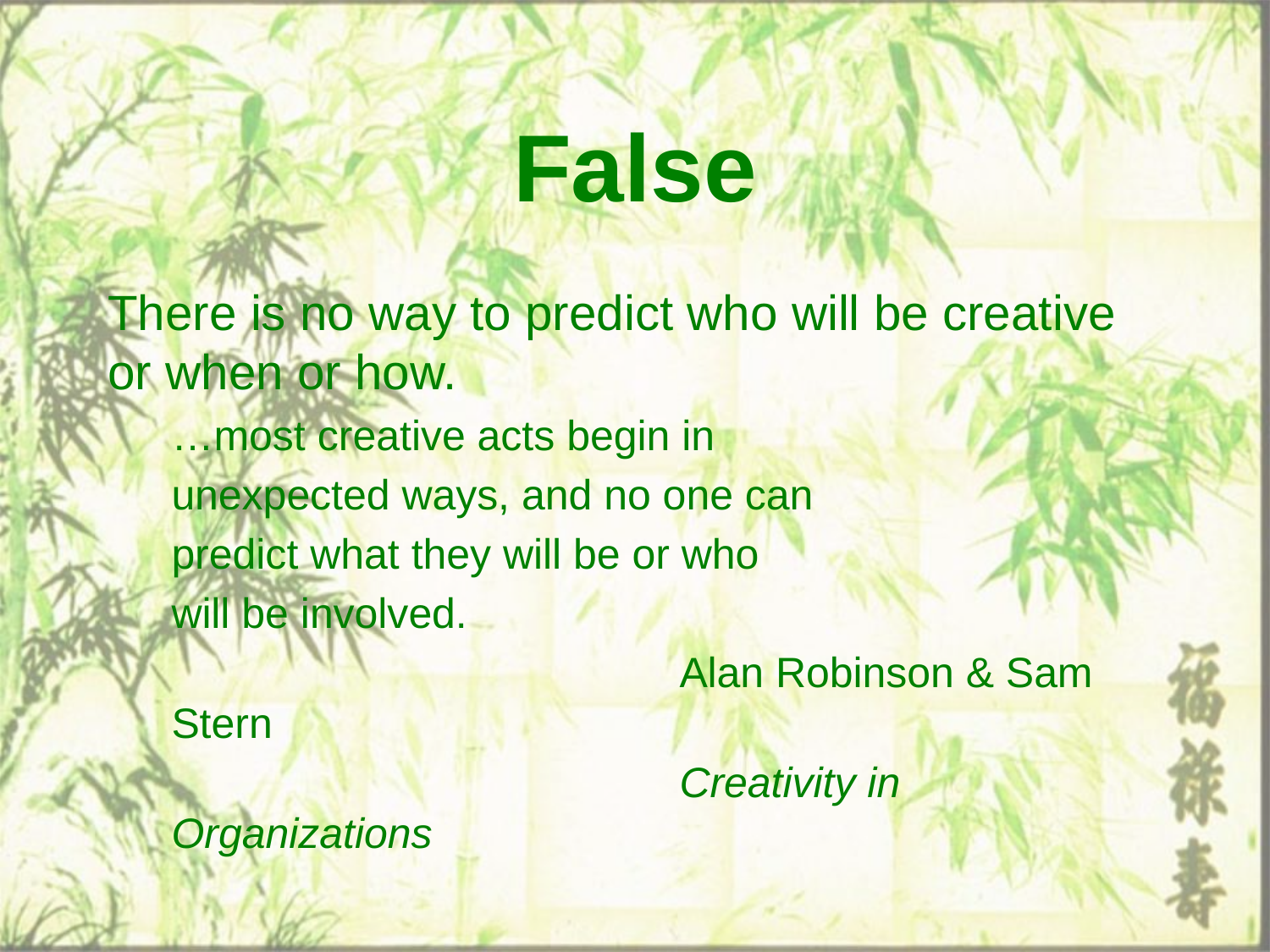

# False
There is no way to predict who will be creative or when or how.
…most creative acts begin in
unexpected ways, and no one can
predict what they will be or who
will be involved.
				Alan Robinson & Sam Stern
				Creativity in Organizations